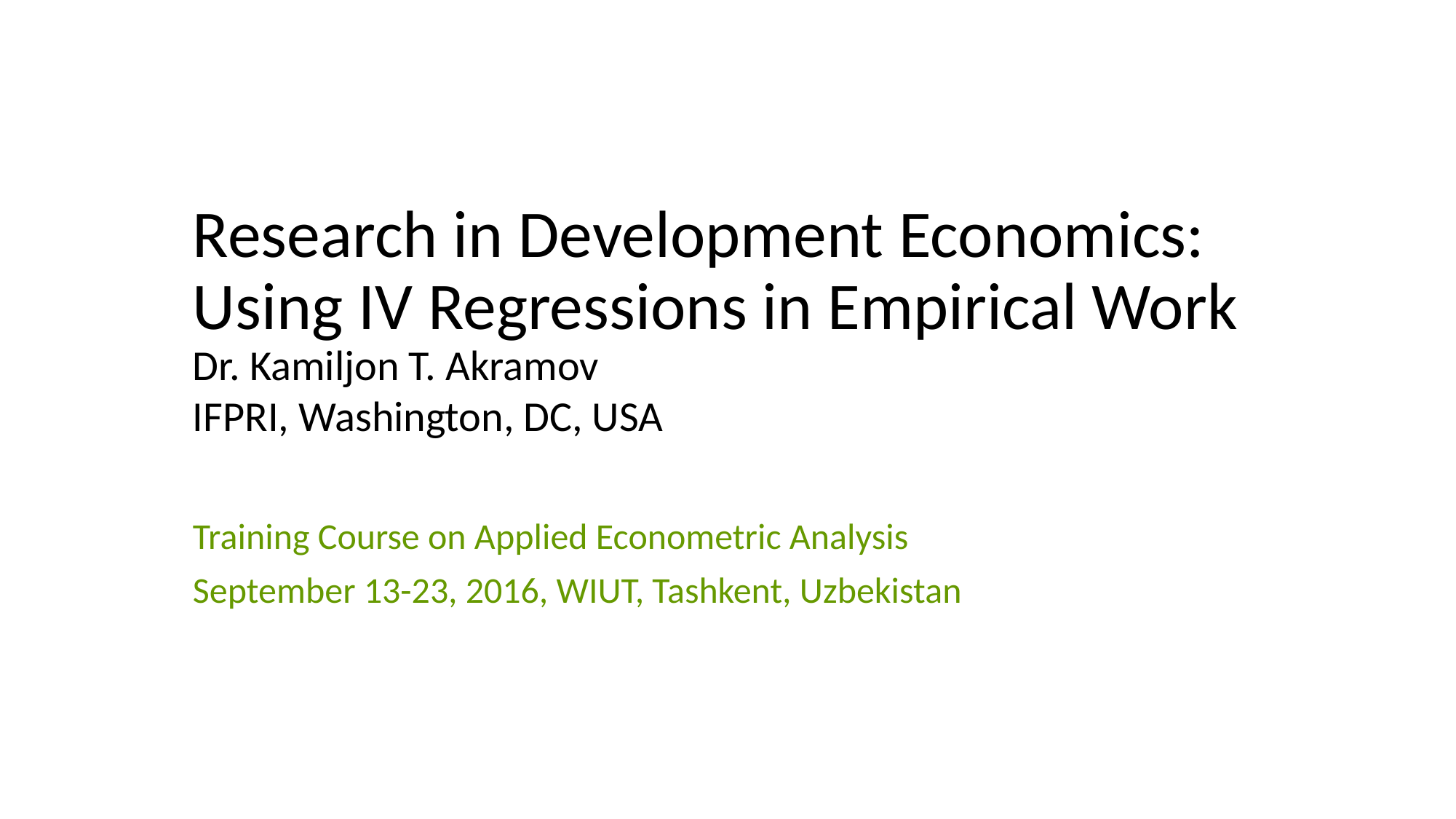

# Research in Development Economics: Using IV Regressions in Empirical Work Dr. Kamiljon T. Akramov IFPRI, Washington, DC, USA
Training Course on Applied Econometric Analysis
September 13-23, 2016, WIUT, Tashkent, Uzbekistan